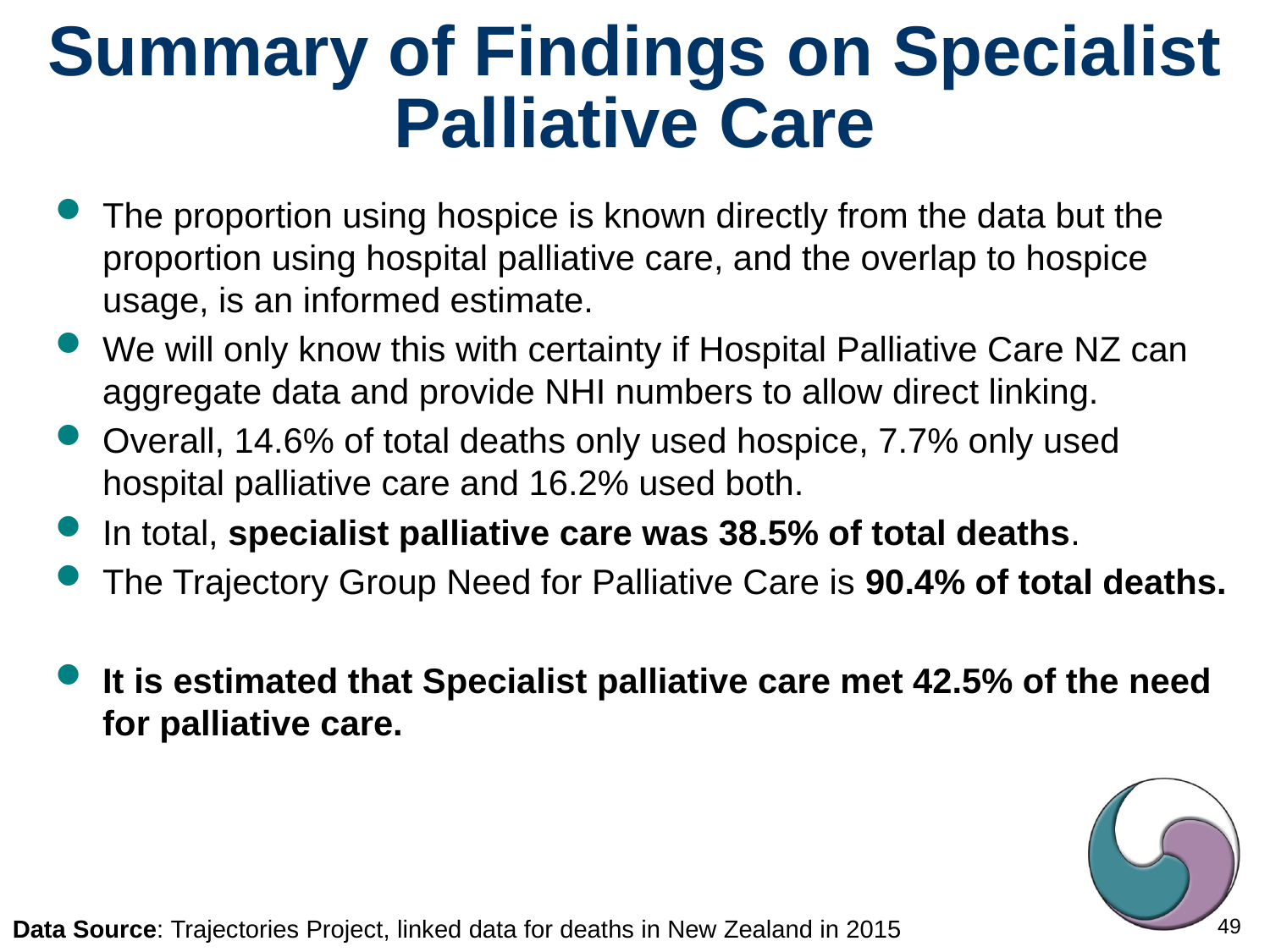

# Summary of Findings on Specialist Palliative Care
The proportion using hospice is known directly from the data but the proportion using hospital palliative care, and the overlap to hospice usage, is an informed estimate.
We will only know this with certainty if Hospital Palliative Care NZ can aggregate data and provide NHI numbers to allow direct linking.
Overall, 14.6% of total deaths only used hospice, 7.7% only used hospital palliative care and 16.2% used both.
In total, specialist palliative care was 38.5% of total deaths.
The Trajectory Group Need for Palliative Care is 90.4% of total deaths.

It is estimated that Specialist palliative care met 42.5% of the need for palliative care.

Data Source: Trajectories Project, linked data for deaths in New Zealand in 2015